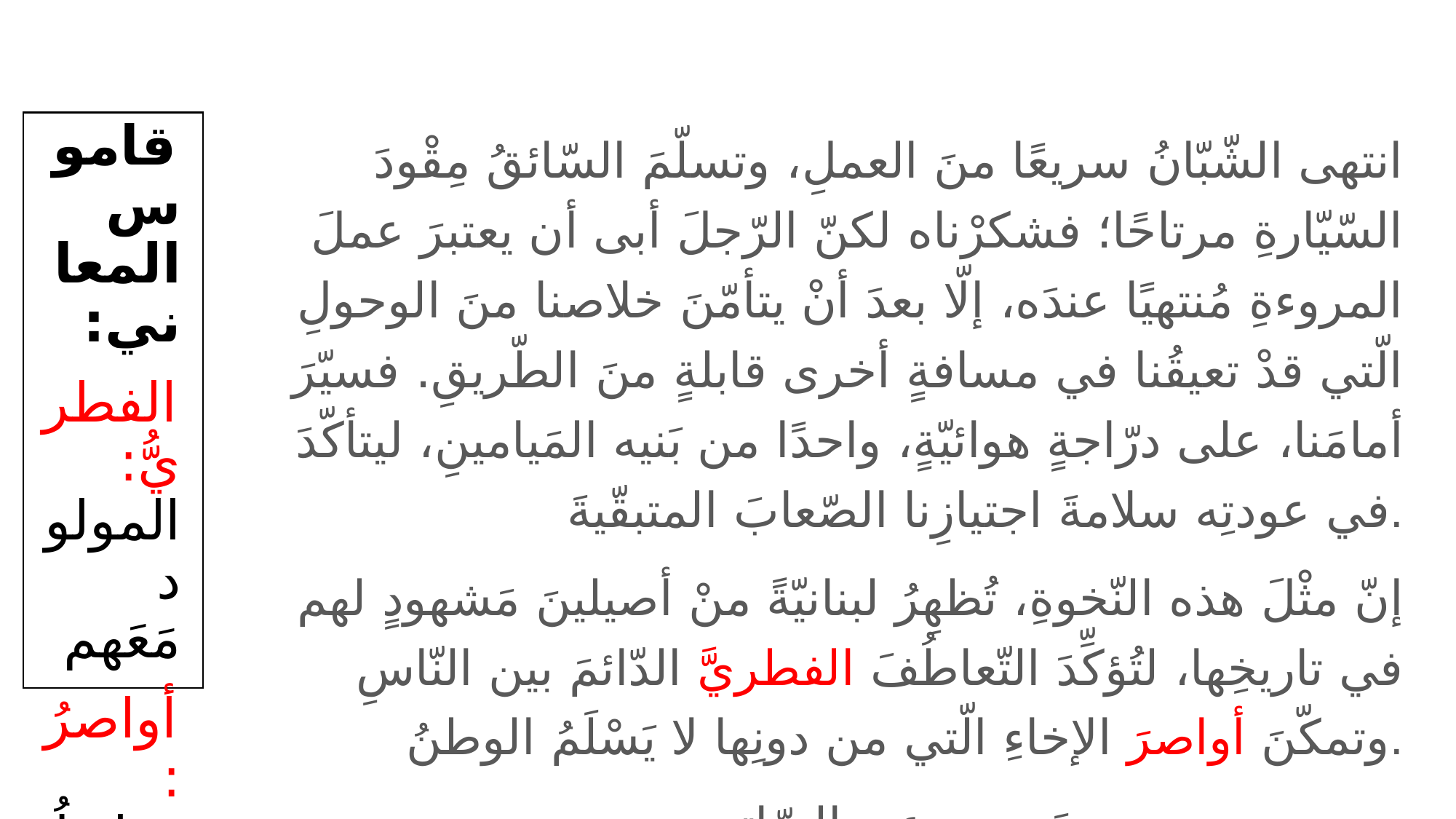

انتهى الشّبّانُ سريعًا منَ العملِ، وتسلّمَ السّائقُ مِقْودَ السّيّارةِ مرتاحًا؛ فشكرْناه لكنّ الرّجلَ أبى أن يعتبرَ عملَ المروءةِ مُنتهيًا عندَه، إلّا بعدَ أنْ يتأمّنَ خلاصنا منَ الوحولِ الّتي قدْ تعيقُنا في مسافةٍ أخرى قابلةٍ منَ الطّريقِ. فسيّرَ أمامَنا، على درّاجةٍ هوائيّةٍ، واحدًا من بَنيه المَيامينِ، ليتأكّدَ في عودتِه سلامةَ اجتيازِنا الصّعابَ المتبقّيةَ.
إنّ مثْلَ هذه النّخوةِ، تُظهِرُ لبنانيّةً منْ أصيلينَ مَشهودٍ لهم في تاريخِها، لتُؤكِّدَ التّعاطُفَ الفطريَّ الدّائمَ بين النّاسِ وتمكّنَ أواصرَ الإخاءِ الّتي من دونِها لا يَسْلَمُ الوطنُ.
				حَسيب عبد السّاتر
				"تذكّرْ يا سَعيدُ"
قاموس المعاني:
الفطريُّ: المولود مَعَهم
أواصرُ: روابِطُ